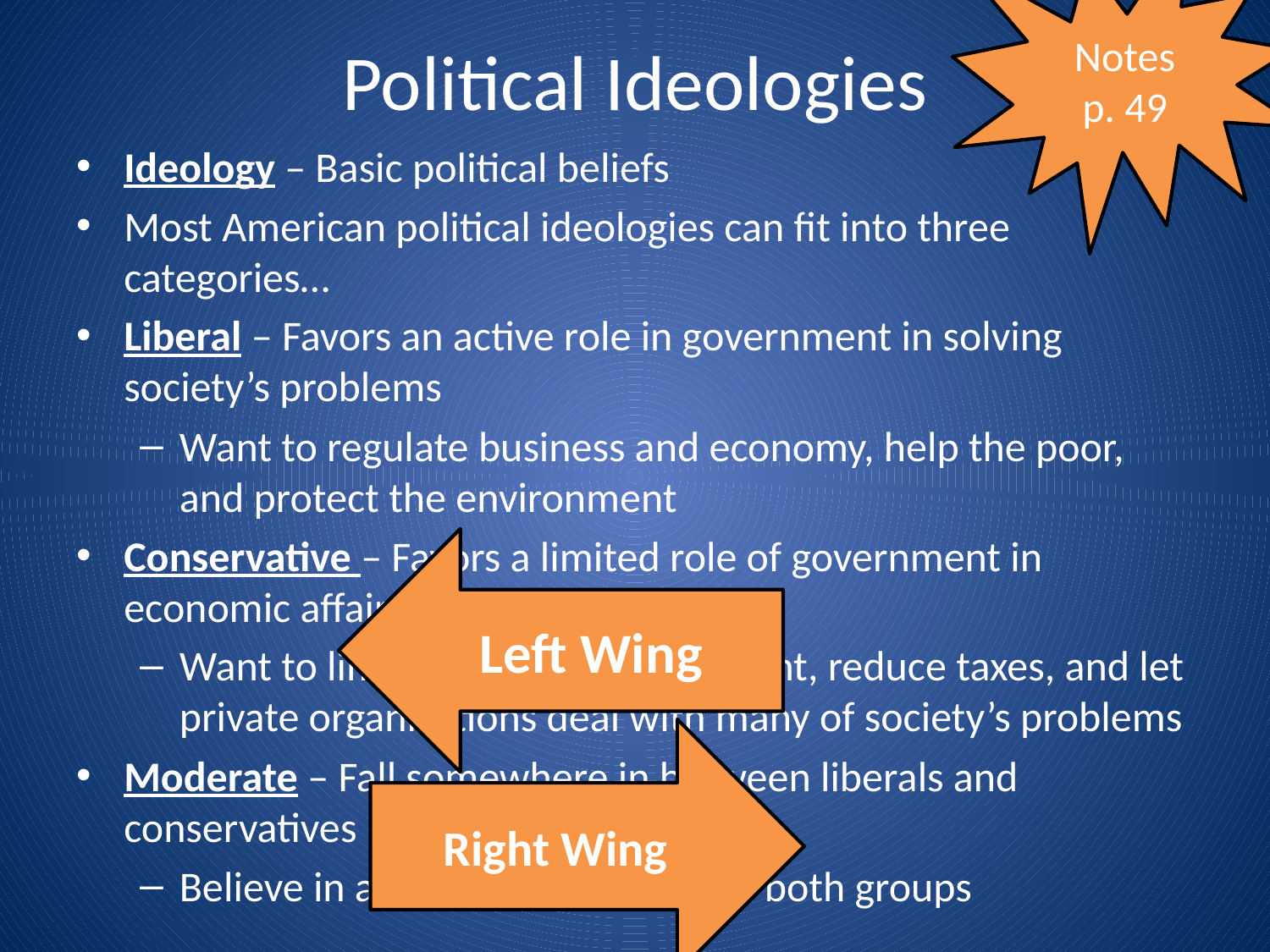

# Political Ideologies
Notes
p. 49
Ideology – Basic political beliefs
Most American political ideologies can fit into three categories…
Liberal – Favors an active role in government in solving society’s problems
Want to regulate business and economy, help the poor, and protect the environment
Conservative – Favors a limited role of government in economic affairs
Want to limit the size of government, reduce taxes, and let private organizations deal with many of society’s problems
Moderate – Fall somewhere in between liberals and conservatives
Believe in a mixture of ideas from both groups
Left Wing
Right Wing